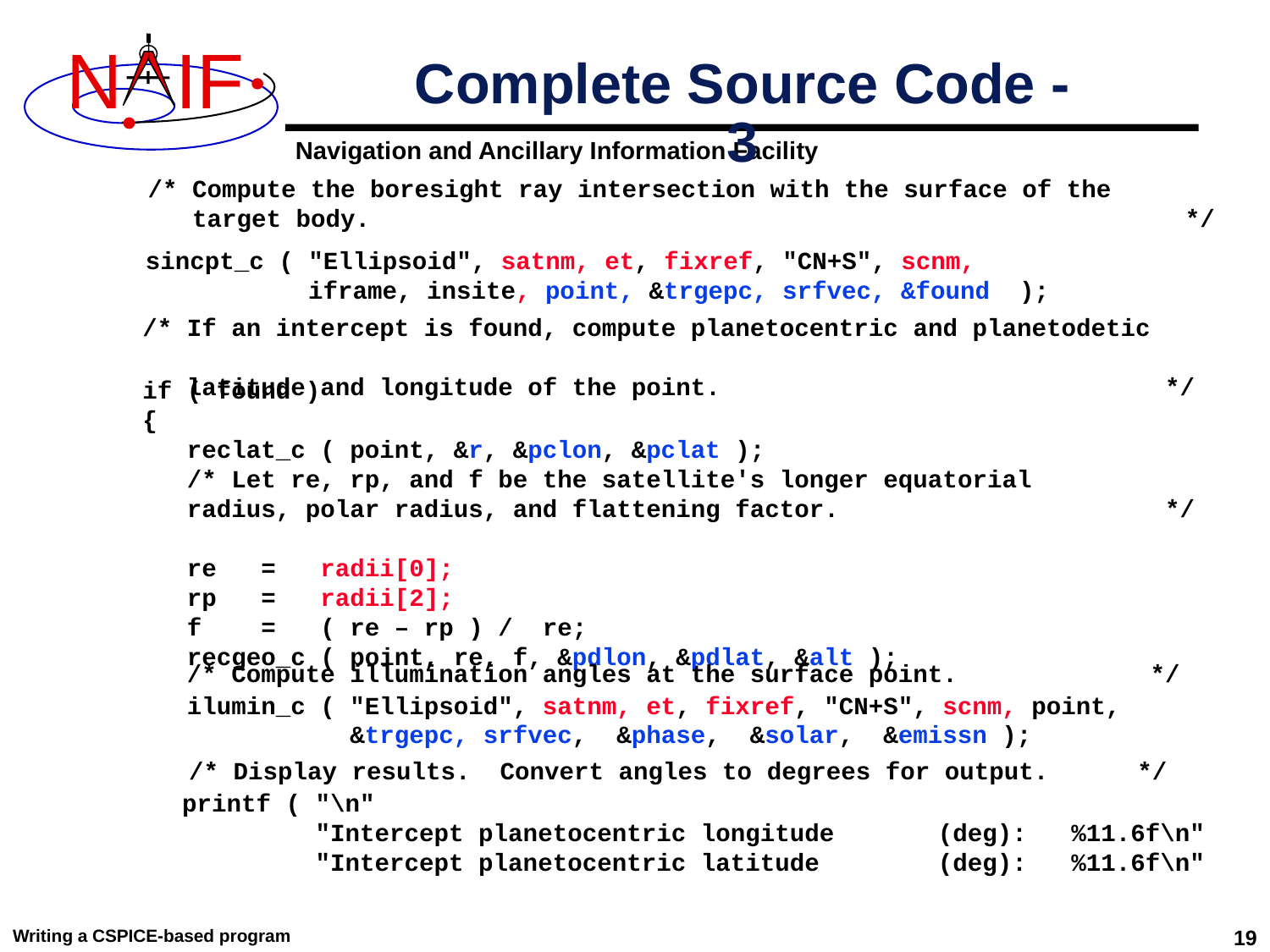

# Complete Source Code - 3
   /* Compute the boresight ray intersection with the surface of the
      target body.                                                       */
     sincpt_c ( "Ellipsoid", satnm, et, fixref, "CN+S", scnm,
                iframe, insite, point, &trgepc, srfvec, &found  );
   /* If an intercept is found, compute planetocentric and planetodetic
      latitude and longitude of the point.                              */
   if ( found )
   {
      reclat_c ( point, &r, &pclon, &pclat );
      /* Let re, rp, and f be the satellite's longer equatorial
      radius, polar radius, and flattening factor.                      */
      re   =   radii[0];
      rp   =   radii[2];
      f    =   ( re – rp ) /  re;
      recgeo_c ( point, re, f, &pdlon, &pdlat, &alt );
      /* Compute illumination angles at the surface point.             */
      ilumin_c ( "Ellipsoid", satnm, et, fixref, "CN+S", scnm, point,
                 &trgepc, srfvec,  &phase,  &solar,  &emissn );
/* Display results.  Convert angles to degrees for output.      */
printf ( "\n"
         "Intercept planetocentric longitude       (deg):   %11.6f\n"
         "Intercept planetocentric latitude        (deg):   %11.6f\n"
Writing a CSPICE-based program
19